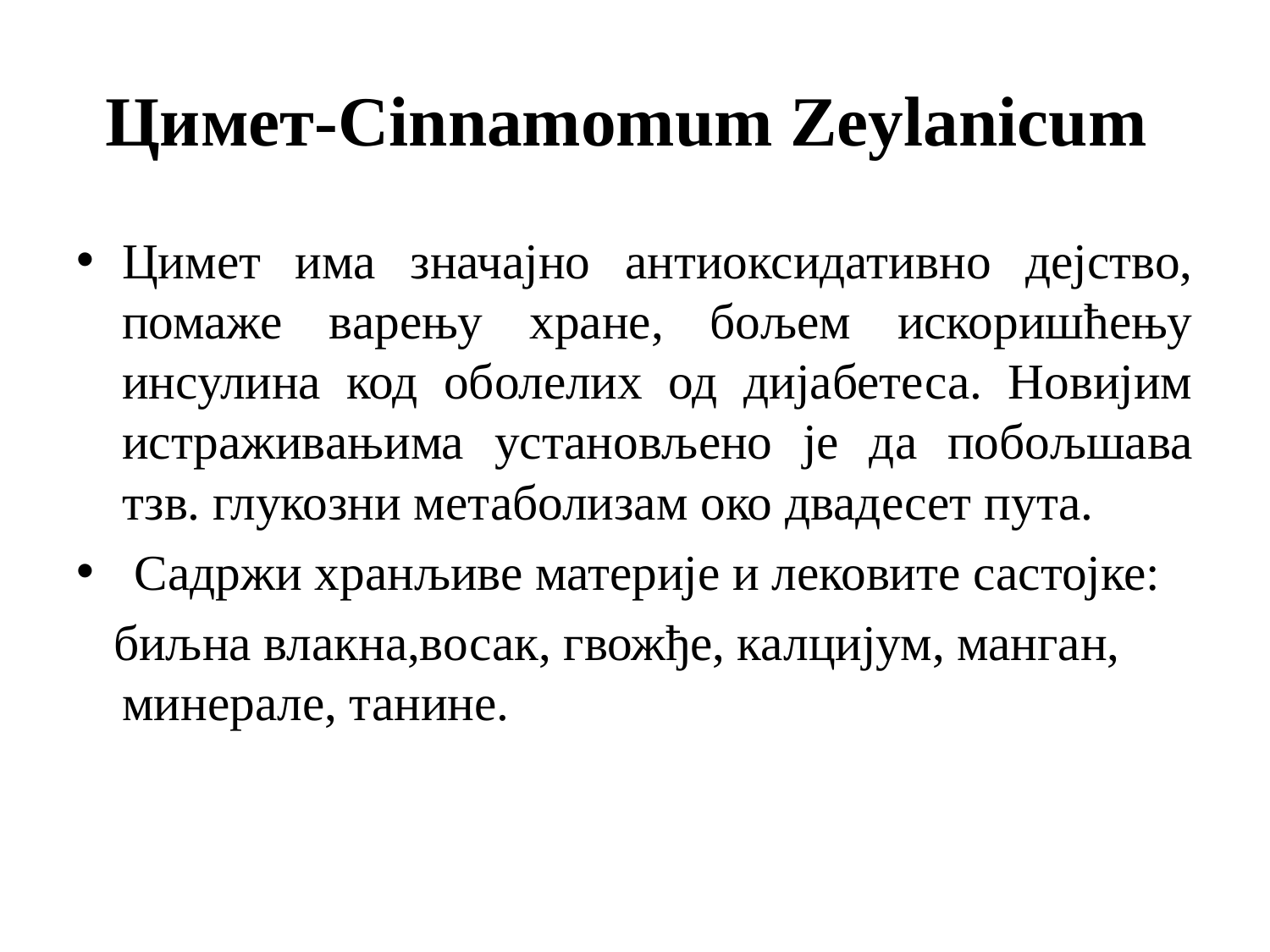

# Цимет-Cinnamomum Zeylanicum
Цимет има значајно антиоксидативно дејство, помаже варењу хране, бољем искоришћењу инсулина код оболелих од дијабетеса. Новијим истраживањима установљено је да побољшава тзв. глукозни метаболизам око двадесет пута.
 Садржи хранљиве материје и лековите састојке:
   биљна влакна,восак, гвожђе, калцијум, манган, минерале, танине.